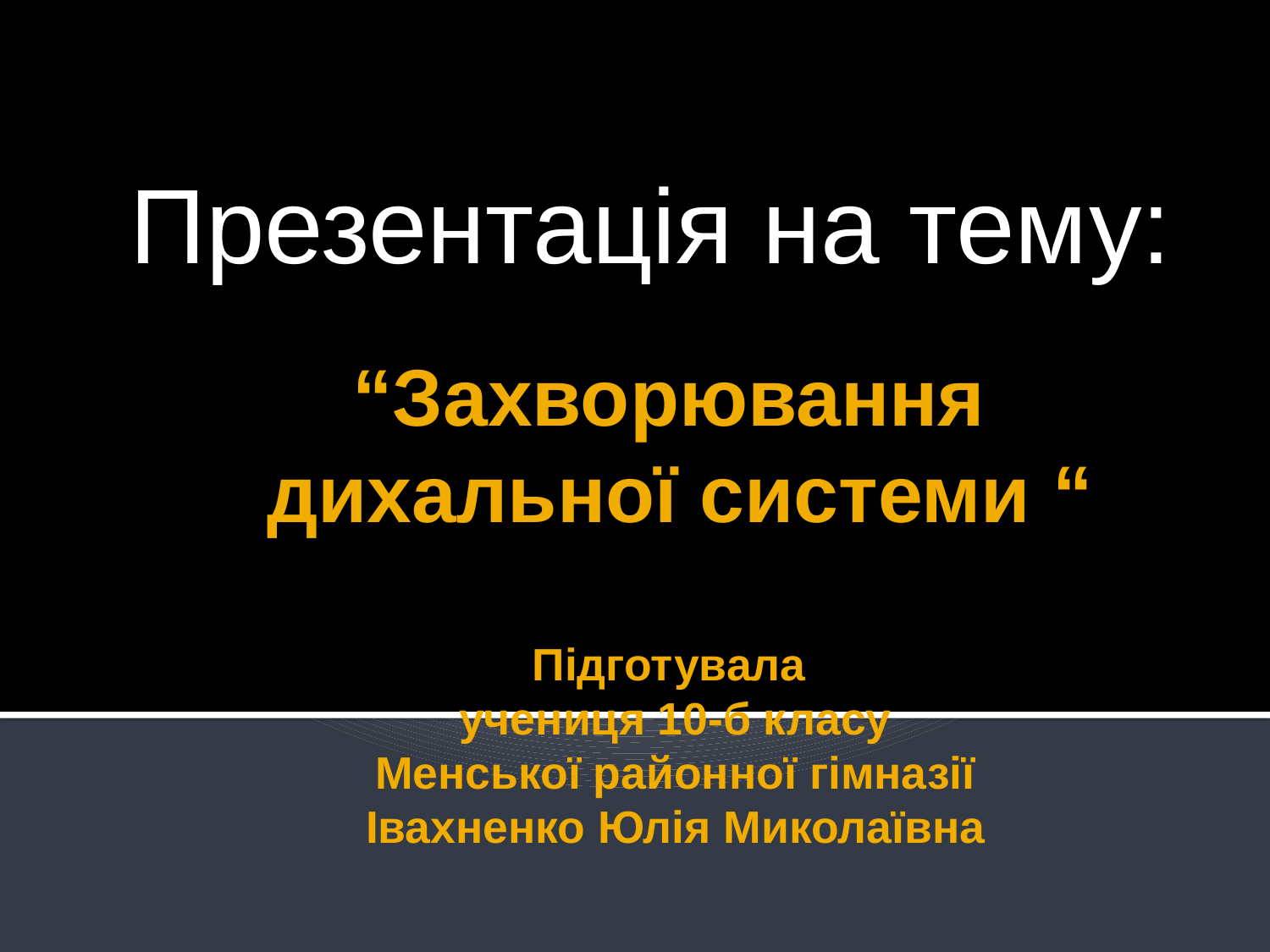

Презентація на тему:
# “Захворювання дихальної системи “ Підготувала учениця 10-б класу Менської районної гімназії Івахненко Юлія Миколаївна